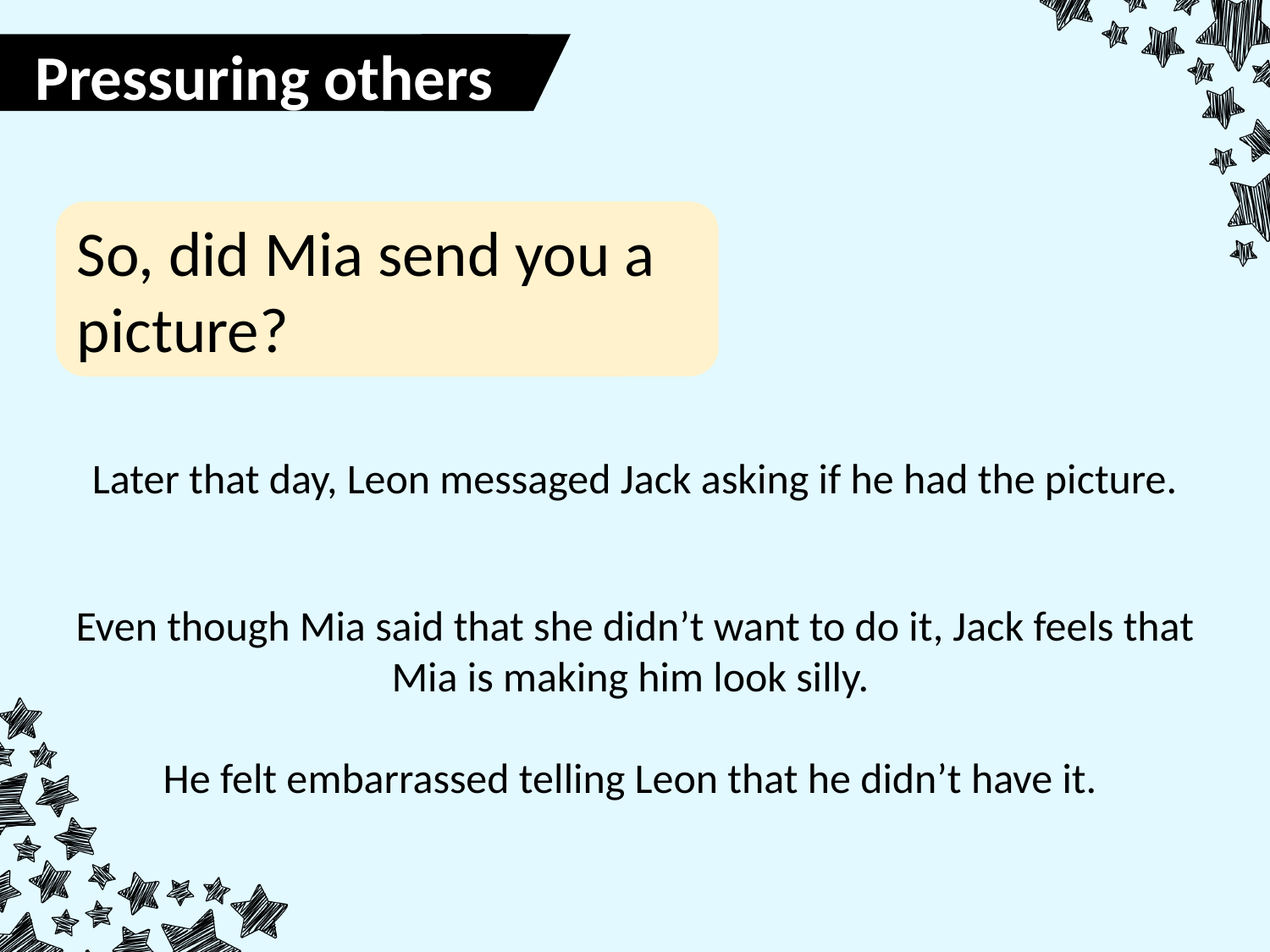

Pressuring others

So, did Mia send you a picture?
Later that day, Leon messaged Jack asking if he had the picture.
Even though Mia said that she didn’t want to do it, Jack feels that Mia is making him look silly.

He felt embarrassed telling Leon that he didn’t have it.